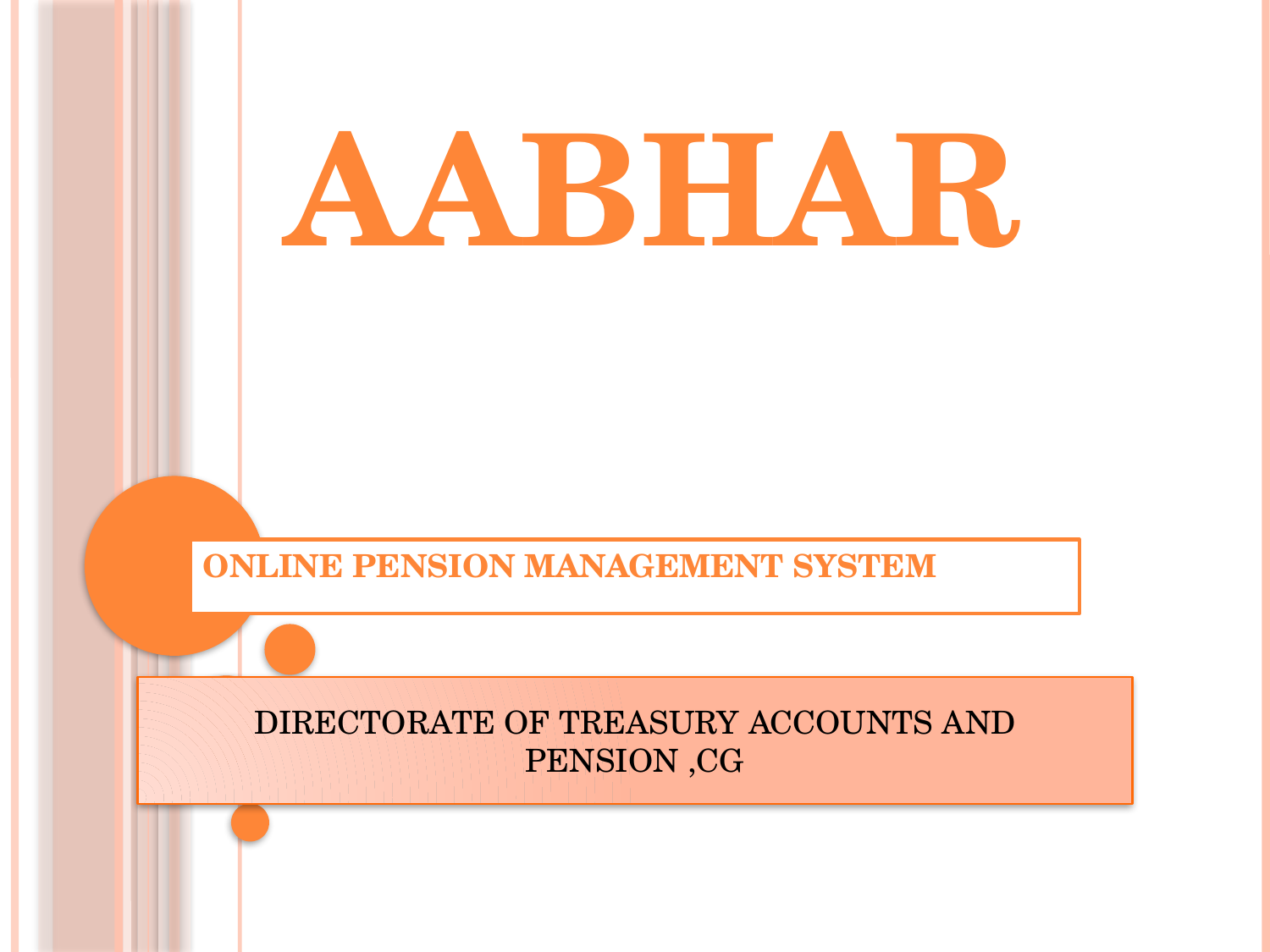

AABHAR
ONLINE PENSION MANAGEMENT SYSTEM
DIRECTORATE OF TREASURY ACCOUNTS AND PENSION ,CG